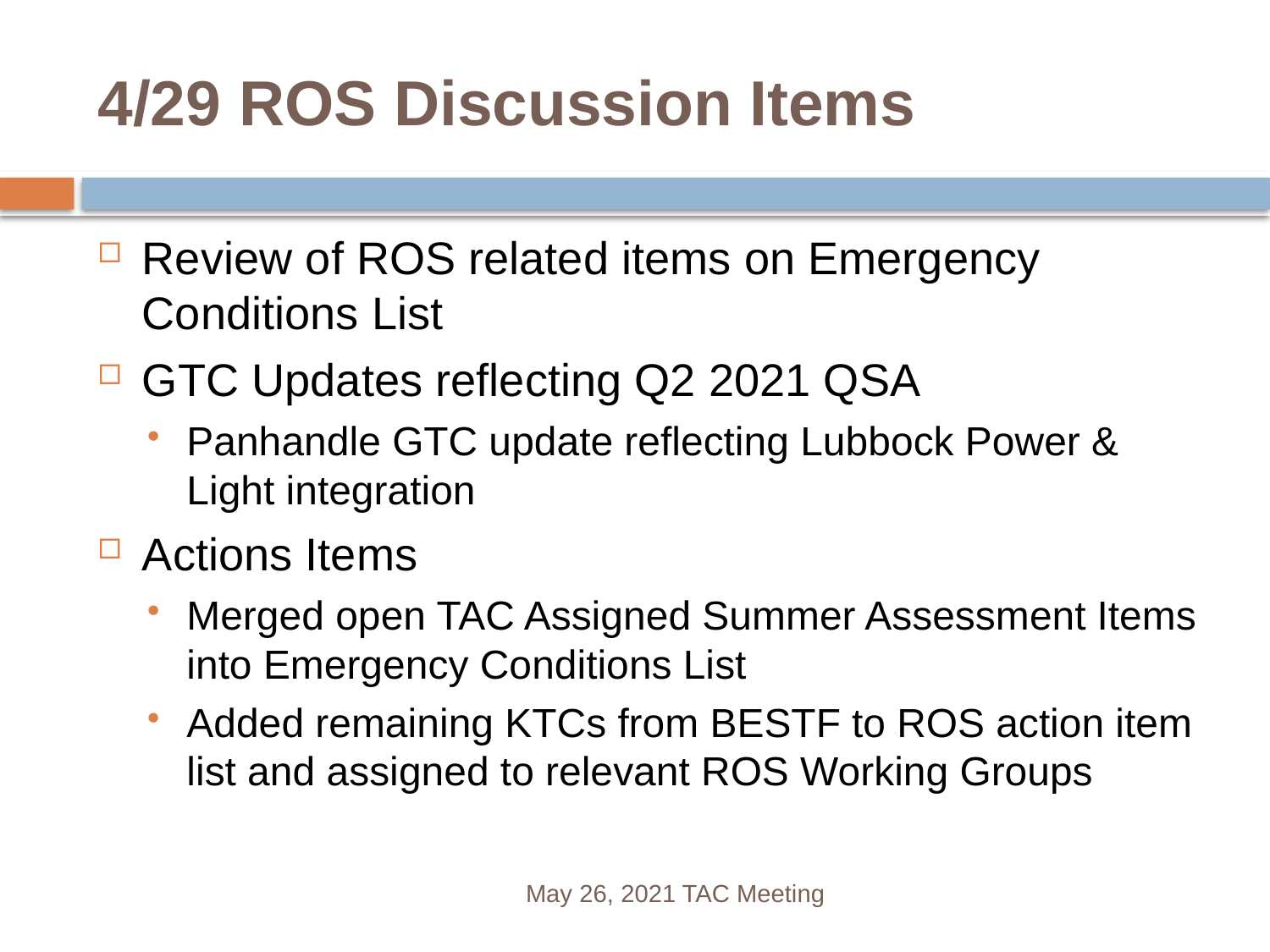

# 4/29 ROS Discussion Items
Review of ROS related items on Emergency Conditions List
GTC Updates reflecting Q2 2021 QSA
Panhandle GTC update reflecting Lubbock Power & Light integration
Actions Items
Merged open TAC Assigned Summer Assessment Items into Emergency Conditions List
Added remaining KTCs from BESTF to ROS action item list and assigned to relevant ROS Working Groups

May 26, 2021 TAC Meeting